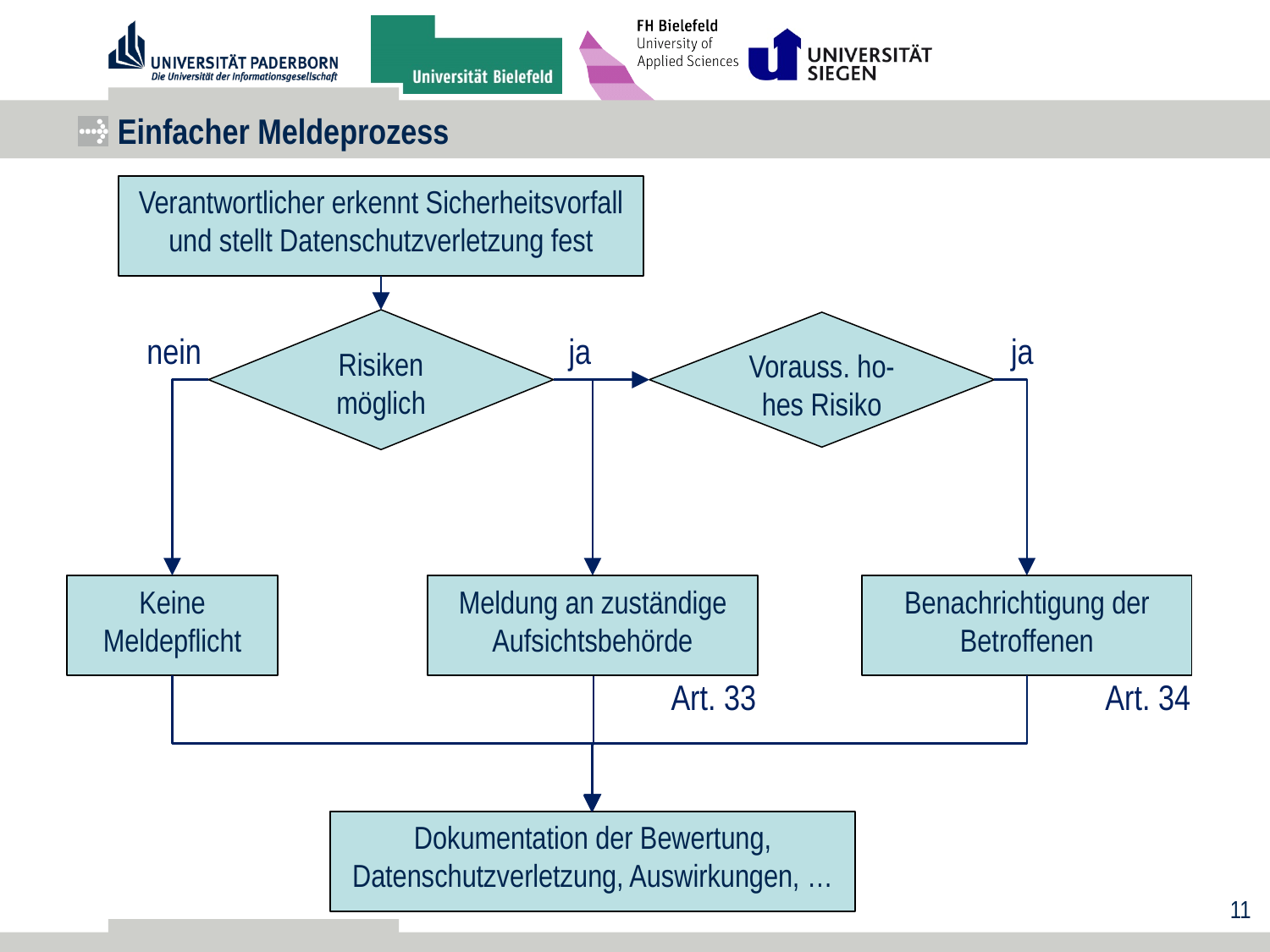

# Einfacher Meldeprozess
Verantwortlicher erkennt Sicherheitsvorfall und stellt Datenschutzverletzung fest

Risiken möglich
Vorauss. ho-hes Risiko
nein
ja
ja
Keine Meldepflicht
Meldung an zuständige Aufsichtsbehörde
Benachrichtigung der Betroffenen
Art. 33
Art. 34
Dokumentation der Bewertung, Datenschutzverletzung, Auswirkungen, …
11